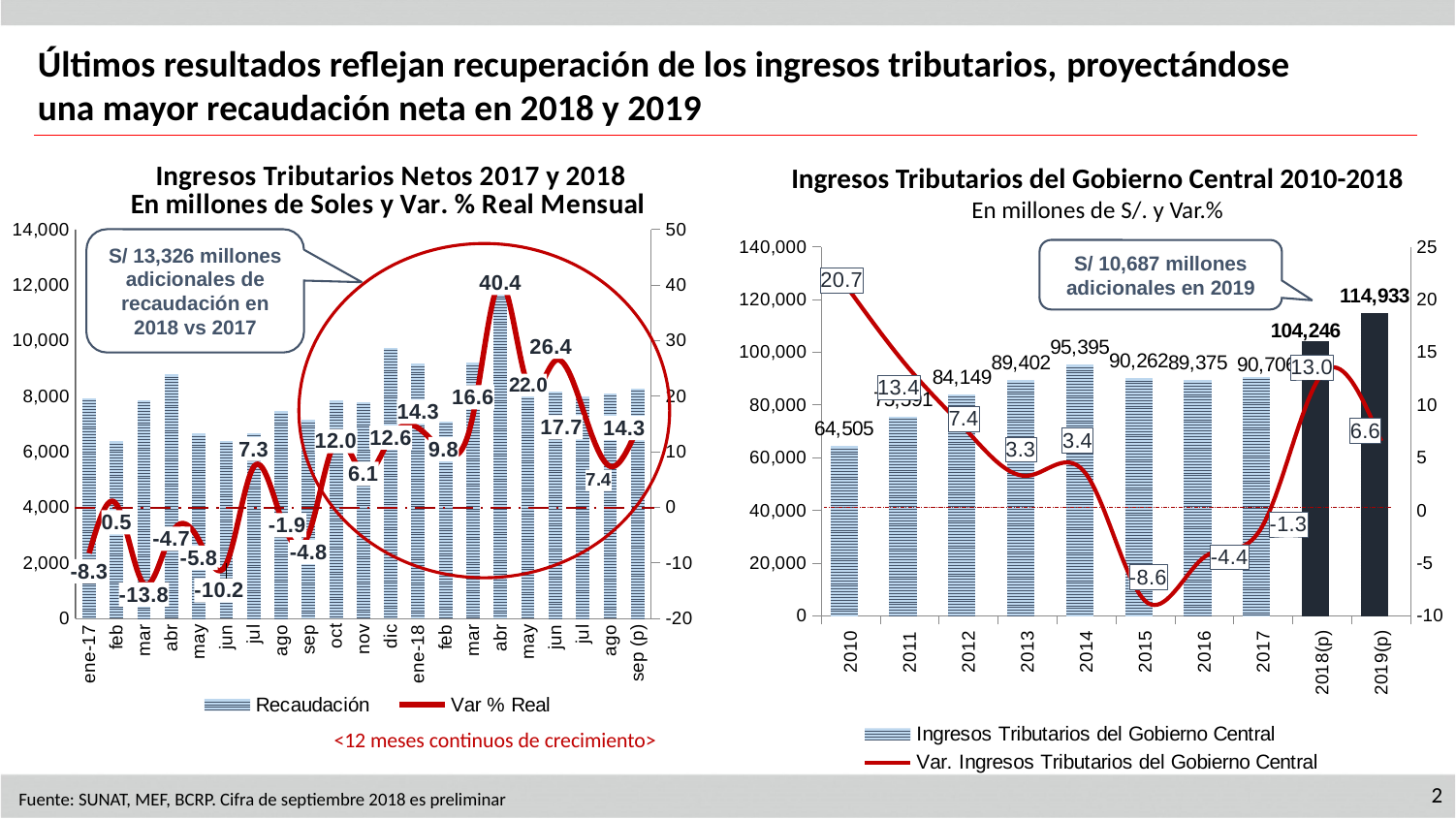

Últimos resultados reflejan recuperación de los ingresos tributarios, proyectándose una mayor recaudación neta en 2018 y 2019
Ingresos Tributarios del Gobierno Central 2010-2018
En millones de S/. y Var.%

### Chart: Ingresos Tributarios Netos 2017 y 2018
En millones de Soles y Var. % Real Mensual

| Category | Recaudación | Var % Real |
|---|---|---|
| ene-17 | 7929.6671873400055 | -8.25659696278429 |
| feb | 6382.898418390001 | 0.5300596963275339 |
| mar | 7864.310131719998 | -13.775574687386138 |
| abr | 8796.737722019996 | -4.719177592713453 |
| may | 6660.371818505835 | -5.844334832176379 |
| jun | 6391.9040501900035 | -10.192513570194839 |
| jul | 6675.394916009996 | 7.29308477710382 |
| ago | 7461.787158791336 | -1.9296616622658025 |
| sep | 7153.841877530001 | -4.8398067324977205 |
| oct | 7842.634779909996 | 11.951720736632577 |
| nov | 7795.95490678 | 6.061777836798954 |
| dic | 9750.053720869997 | 12.591882189442384 |
| ene-18 | 9174.0 | 14.3 |
| feb | 7090.0 | 9.8 |
| mar | 9200.0 | 16.6 |
| abr | 12400.0 | 40.4 |
| may | 8220.0 | 22.0 |
| jun | 8174.0 | 26.4 |
| jul | 7986.0 | 17.7 |
| ago | 8102.0 | 7.4 |
| sep (p) | 8280.0 | 14.3 |

[unsupported chart]

S/ 13,326 millones adicionales de recaudación en 2018 vs 2017
S/ 10,687 millones adicionales en 2019

<12 meses continuos de crecimiento>
2
Fuente: SUNAT, MEF, BCRP. Cifra de septiembre 2018 es preliminar